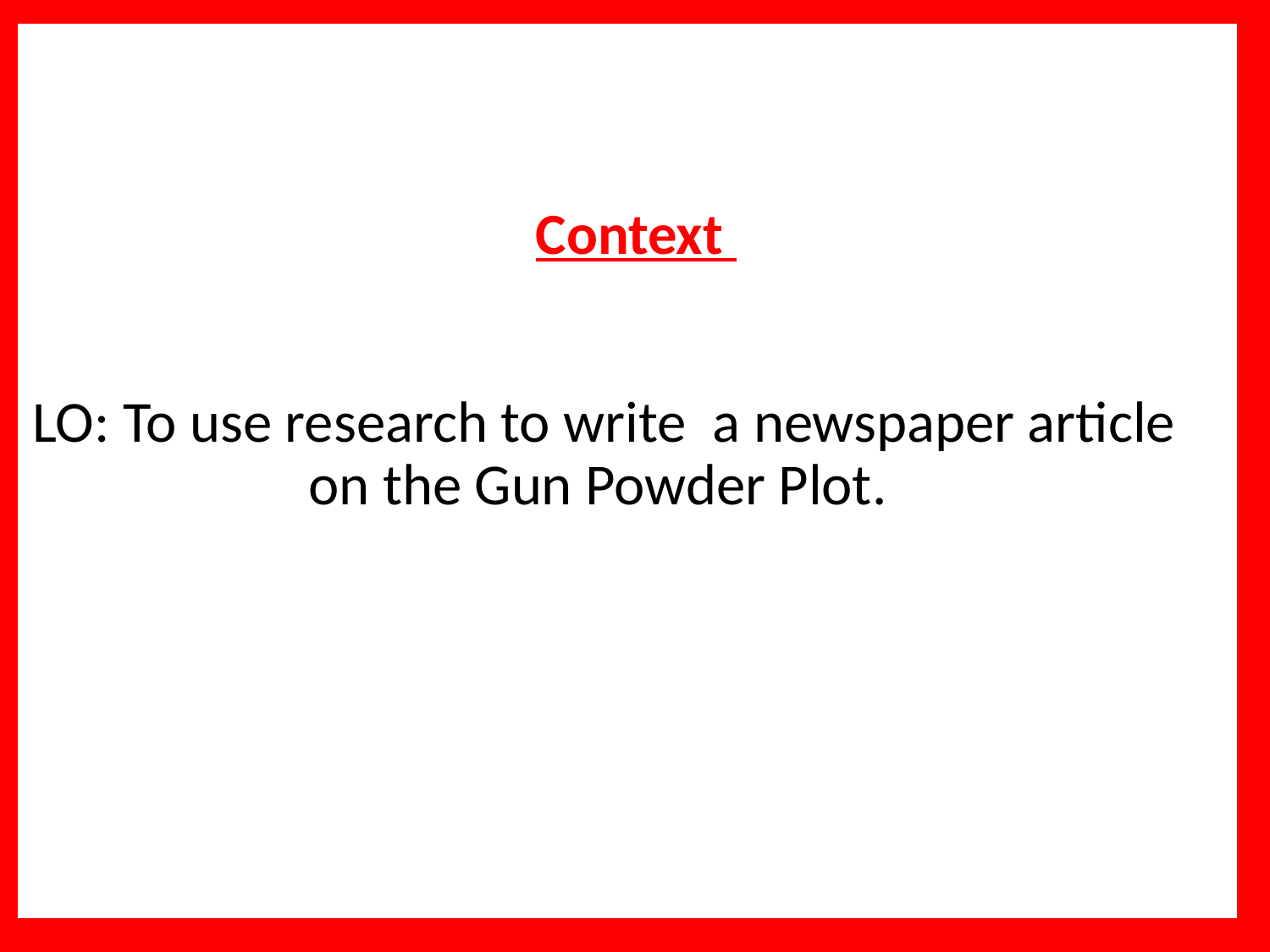

Context
# LO: To use research to write  a newspaper article on the Gun Powder Plot.